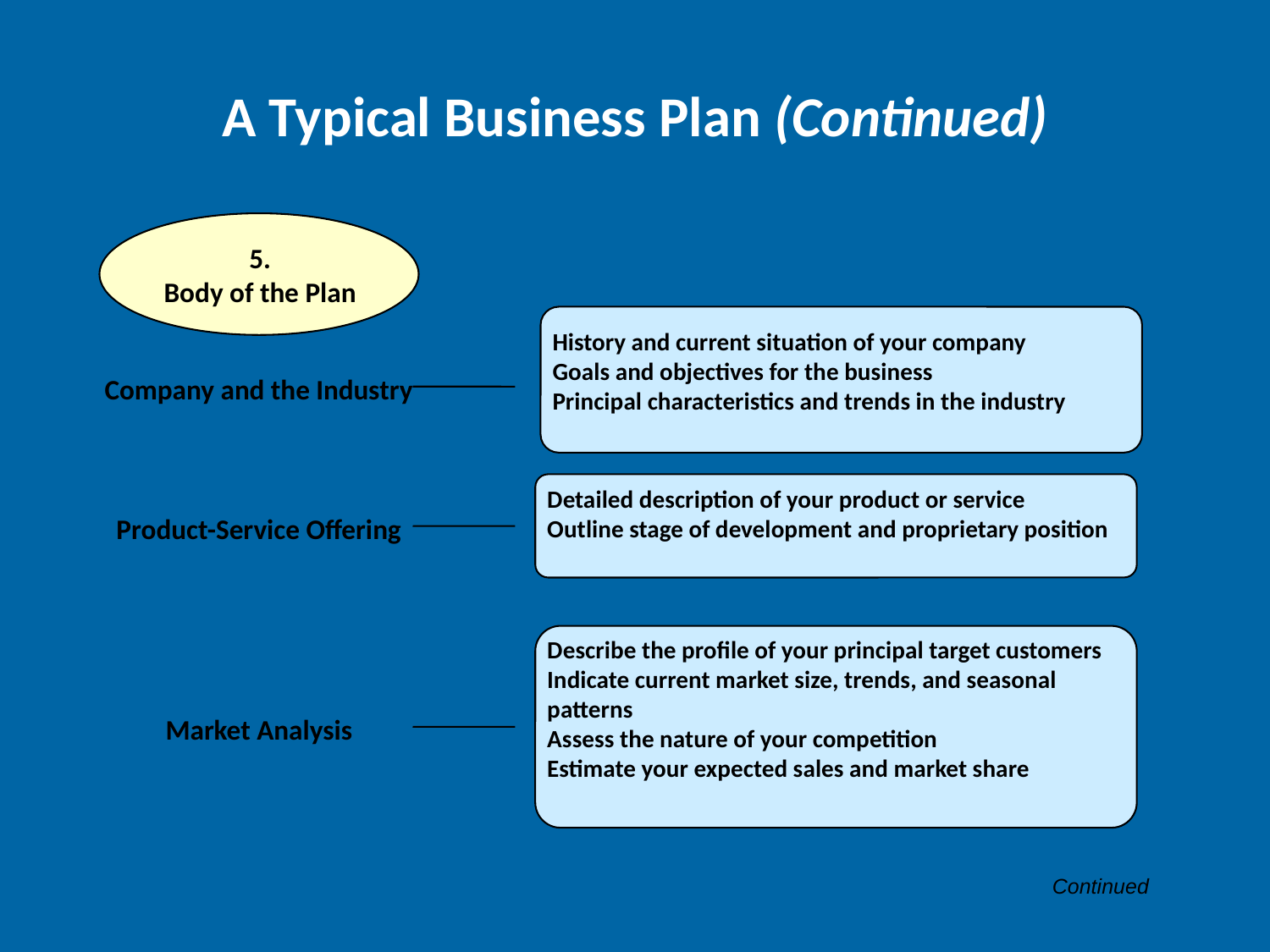

A Typical Business Plan (Continued)

5.
Body of the Plan

History and current situation of your company
Goals and objectives for the business
Principal characteristics and trends in the industry
Company and the Industry

Detailed description of your product or service
Outline stage of development and proprietary position
Product-Service Offering

Describe the profile of your principal target customers
Indicate current market size, trends, and seasonal patterns
Assess the nature of your competition
Estimate your expected sales and market share
Market Analysis

Continued